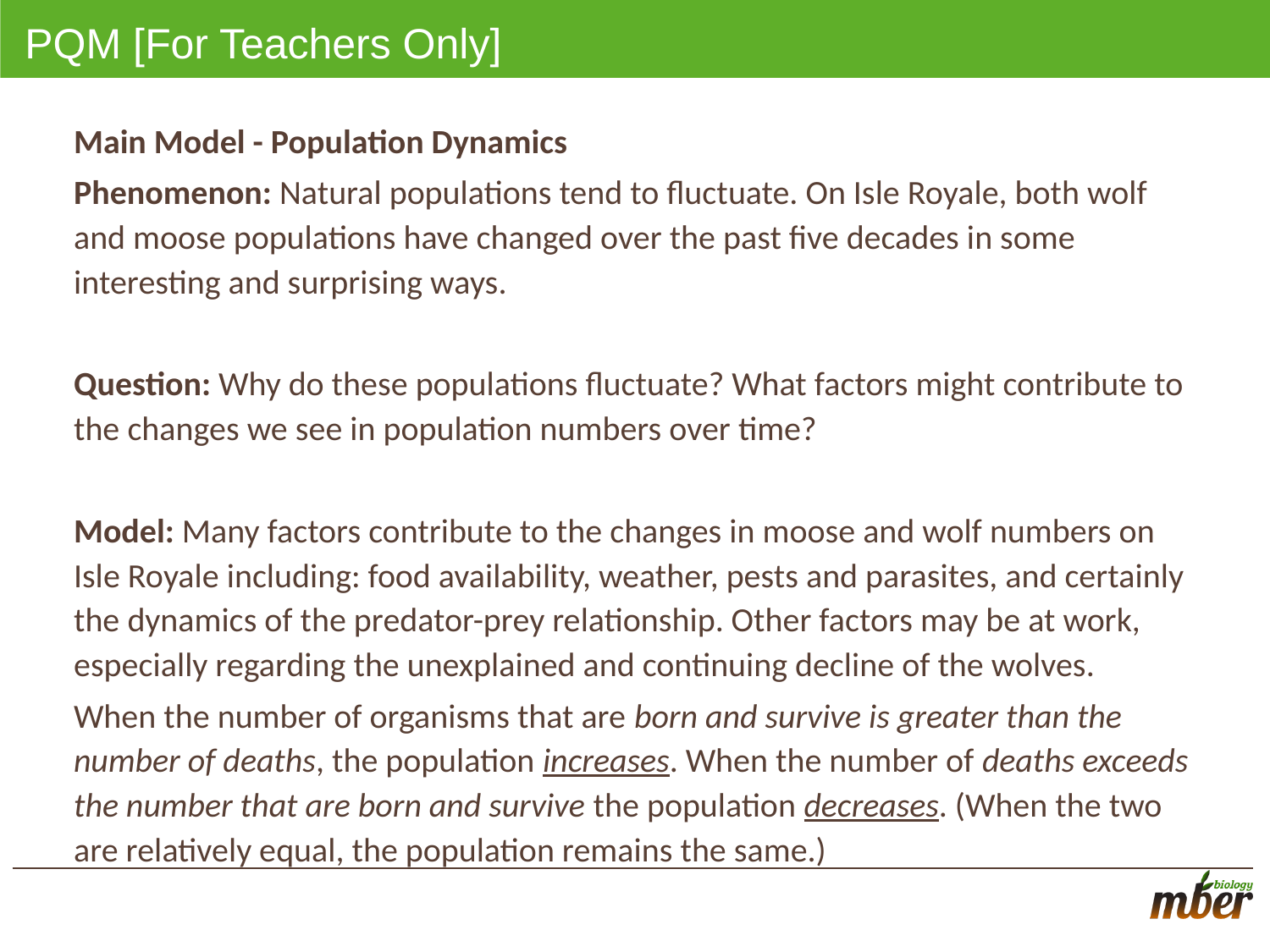

# PQM [For Teachers Only]
Main Model - Population Dynamics
Phenomenon: Natural populations tend to fluctuate. On Isle Royale, both wolf and moose populations have changed over the past five decades in some interesting and surprising ways.

Question: Why do these populations fluctuate? What factors might contribute to the changes we see in population numbers over time?

Model: Many factors contribute to the changes in moose and wolf numbers on Isle Royale including: food availability, weather, pests and parasites, and certainly the dynamics of the predator-prey relationship. Other factors may be at work, especially regarding the unexplained and continuing decline of the wolves.
When the number of organisms that are born and survive is greater than the number of deaths, the population increases. When the number of deaths exceeds the number that are born and survive the population decreases. (When the two are relatively equal, the population remains the same.)